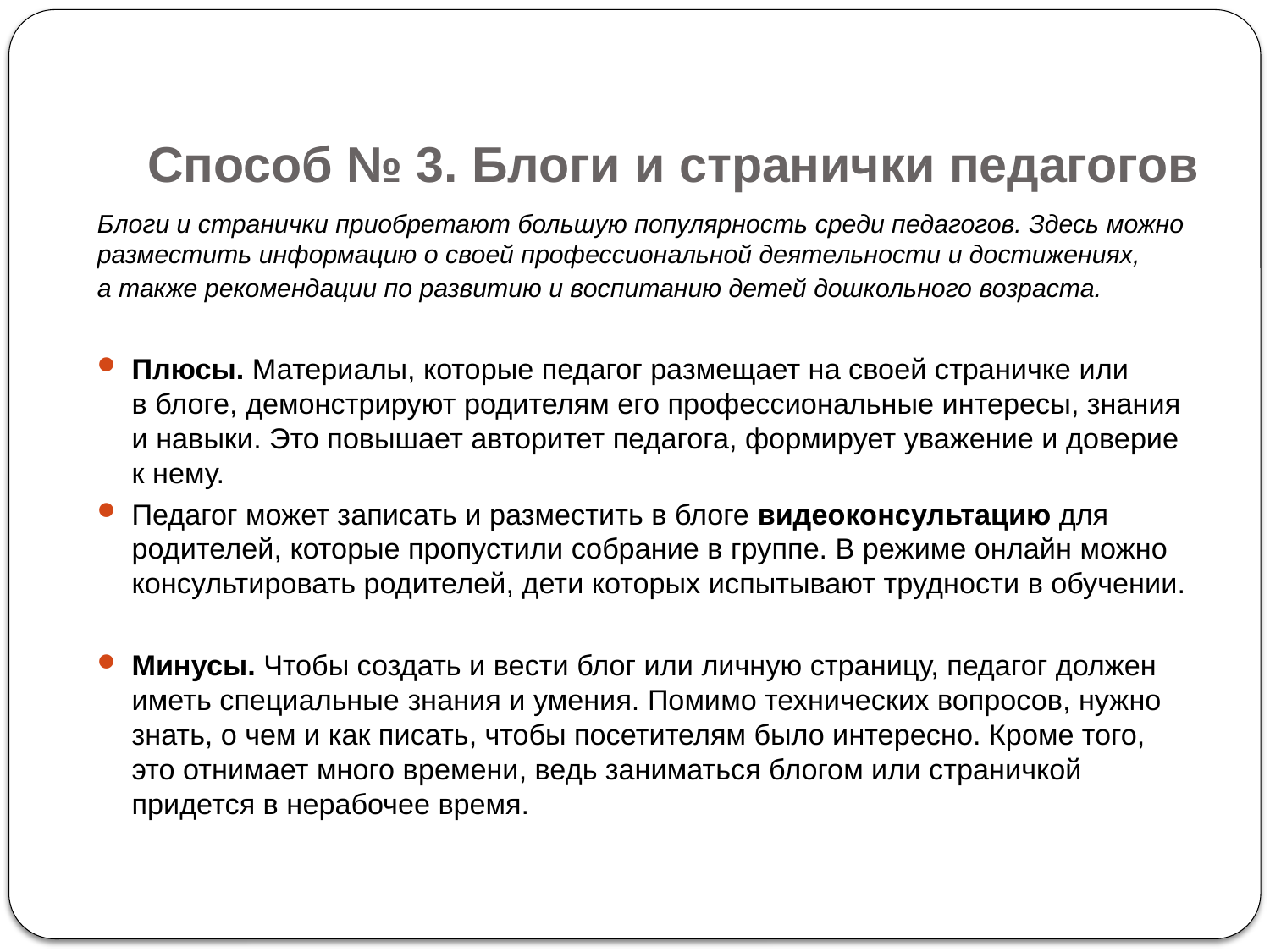

# Способ № 3. Блоги и странички педагогов
Блоги и странички приобретают большую популярность среди педагогов. Здесь можно разместить информацию о своей профессиональной деятельности и достижениях, а также рекомендации по развитию и воспитанию детей дошкольного возраста.

Плюсы. Материалы, которые педагог размещает на своей страничке или в блоге, демонстрируют родителям его профессиональные интересы, знания и навыки. Это повышает авторитет педагога, формирует уважение и доверие к нему.
Педагог может записать и разместить в блоге видеоконсультацию для   родителей, которые пропустили собрание в группе. В режиме онлайн можно консультировать родителей, дети которых испытывают трудности в обучении.

Минусы. Чтобы создать и вести блог или личную страницу, педагог должен иметь специальные знания и умения. Помимо технических вопросов, нужно знать, о чем и как писать, чтобы посетителям было интересно. Кроме того, это отнимает много времени, ведь заниматься блогом или страничкой придется в нерабочее время.